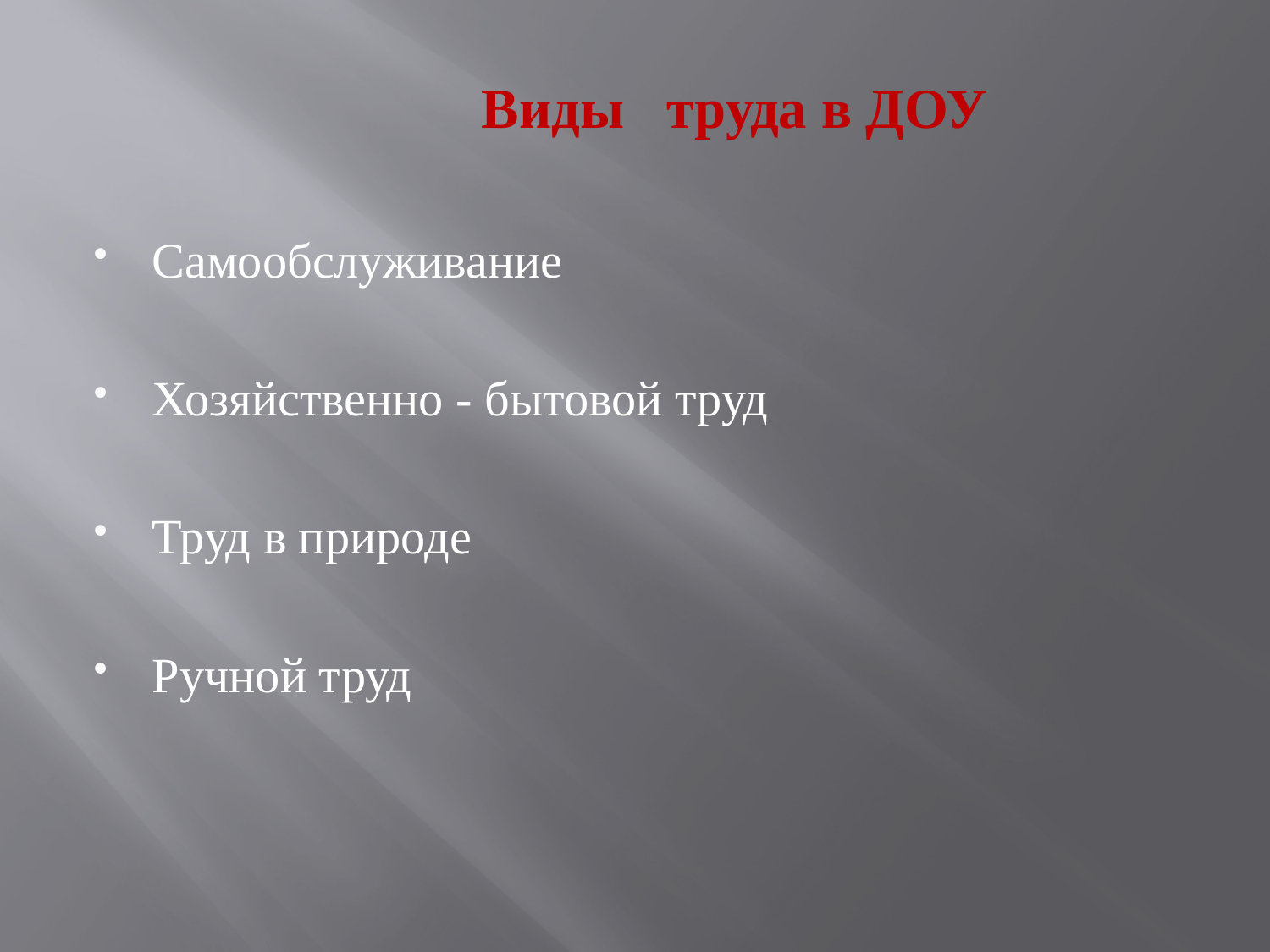

# Виды   труда в ДОУ
Самообслуживание

Хозяйственно - бытовой труд

Труд в природе

Ручной труд